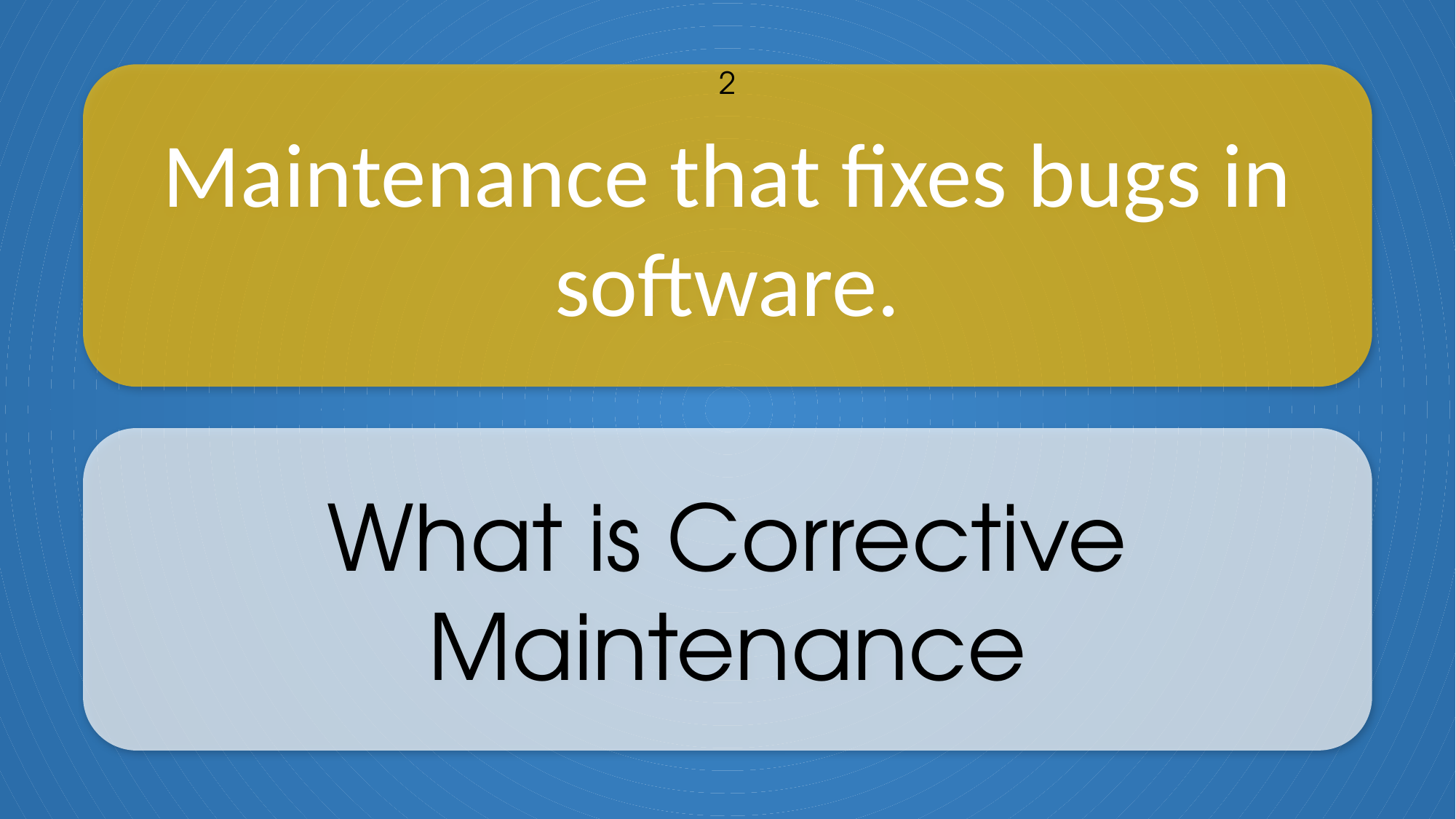

Maintenance that fixes bugs in software.
2
What is Corrective Maintenance